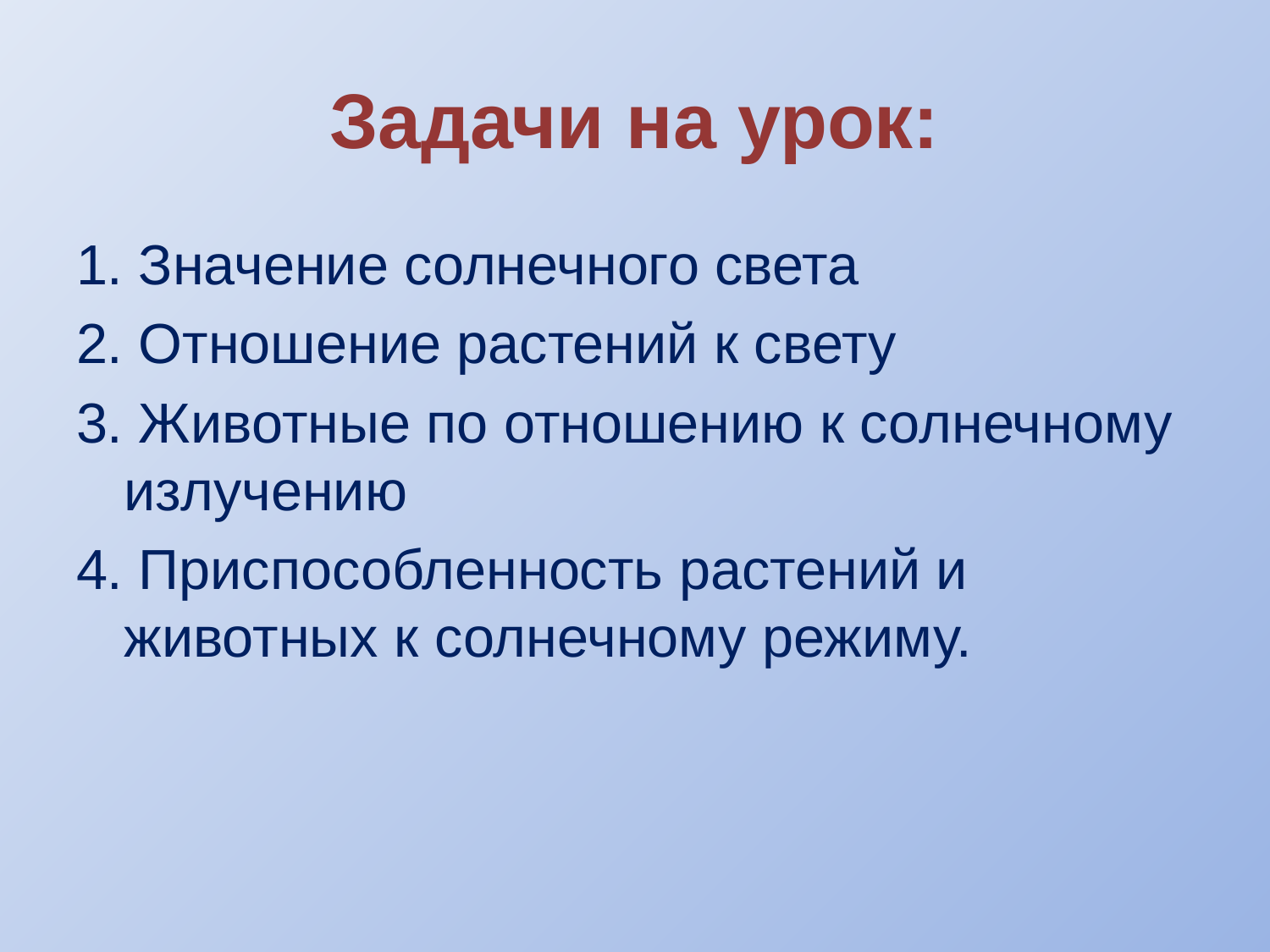

# Задачи на урок:
1. Значение солнечного света
2. Отношение растений к свету
3. Животные по отношению к солнечному излучению
4. Приспособленность растений и животных к солнечному режиму.